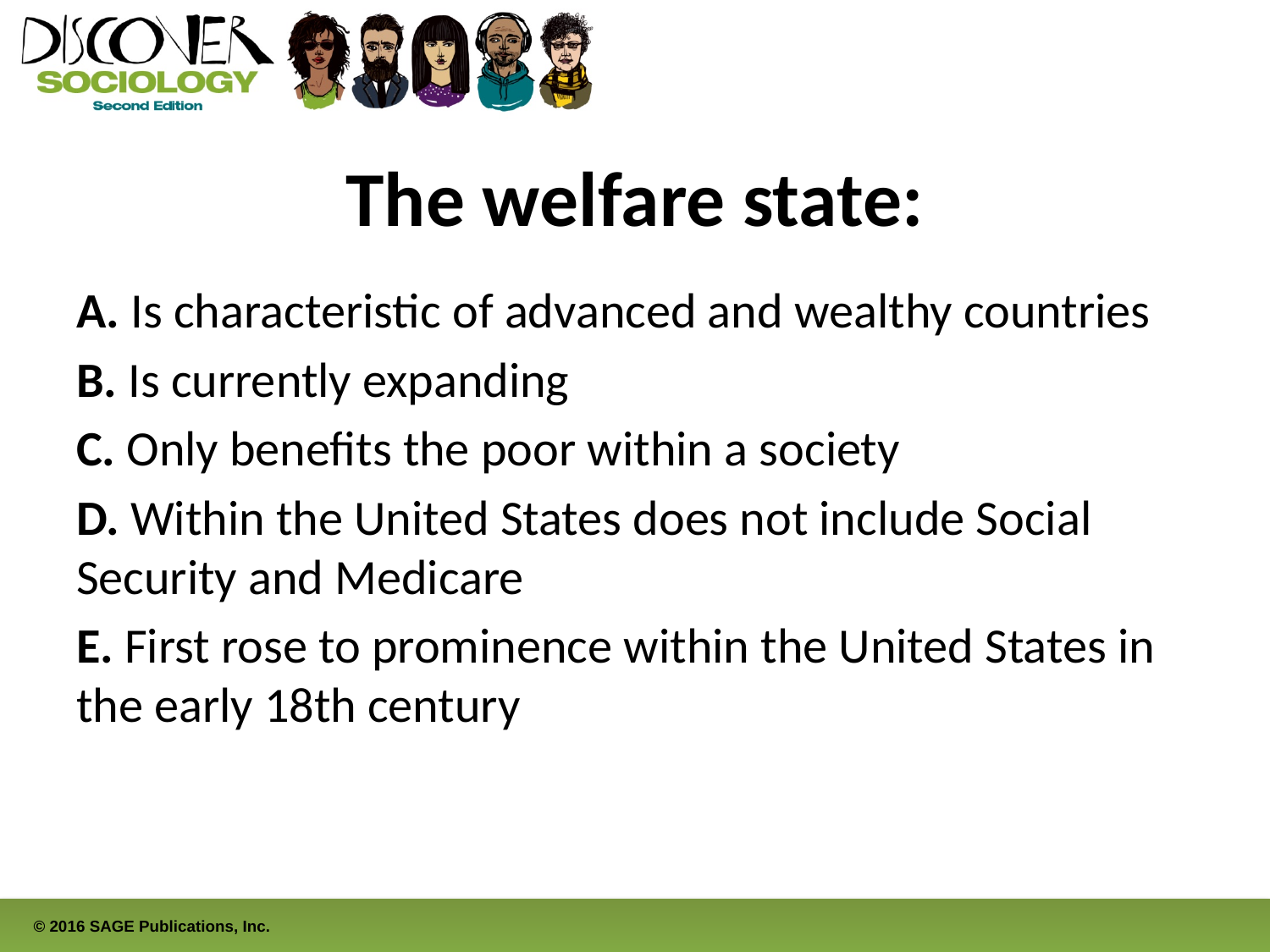

# The welfare state:
A. Is characteristic of advanced and wealthy countries
B. Is currently expanding
C. Only benefits the poor within a society
D. Within the United States does not include Social Security and Medicare
E. First rose to prominence within the United States in the early 18th century